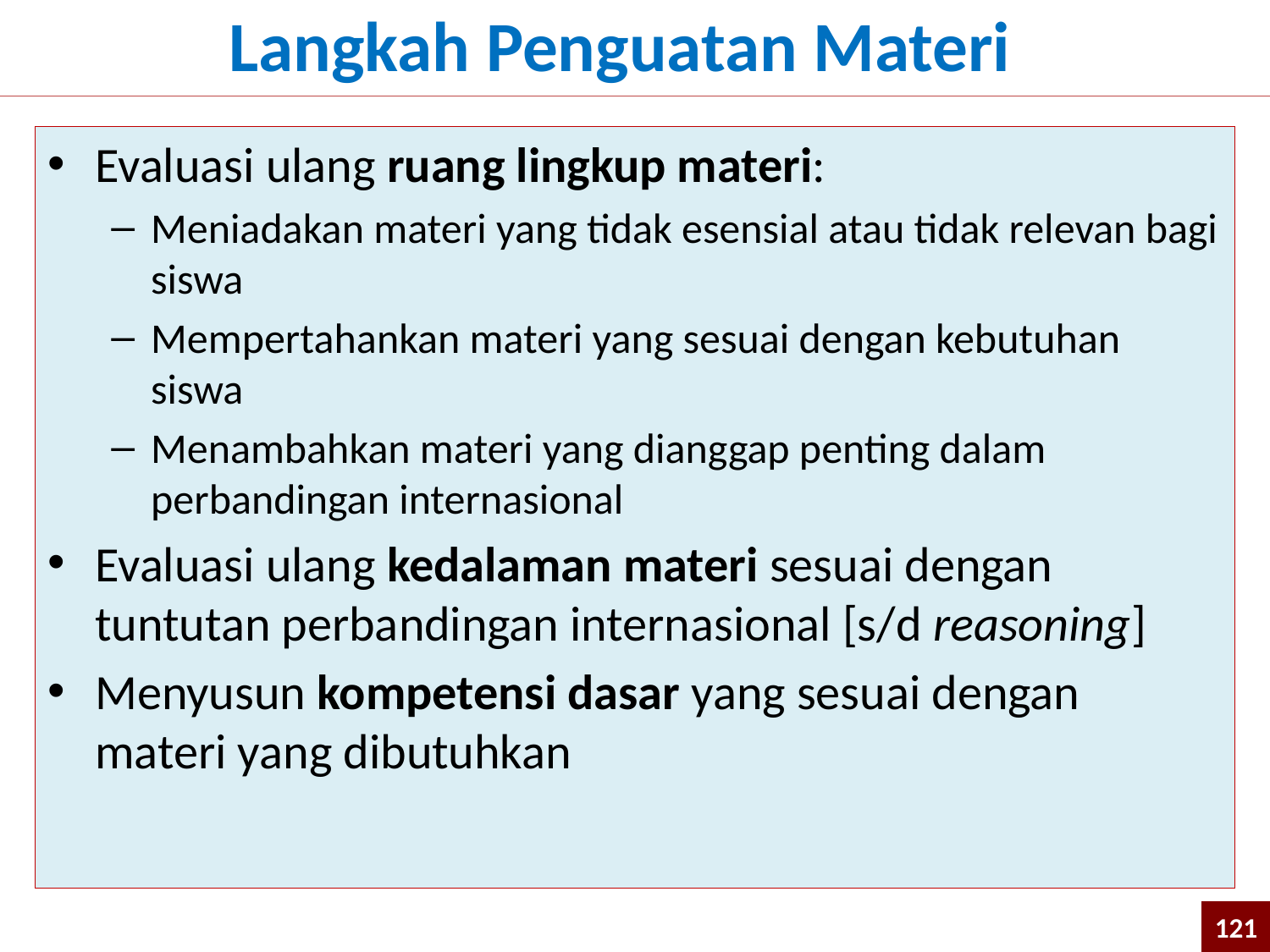

Langkah Penguatan Materi
Evaluasi ulang ruang lingkup materi:
Meniadakan materi yang tidak esensial atau tidak relevan bagi siswa
Mempertahankan materi yang sesuai dengan kebutuhan siswa
Menambahkan materi yang dianggap penting dalam perbandingan internasional
Evaluasi ulang kedalaman materi sesuai dengan tuntutan perbandingan internasional [s/d reasoning]
Menyusun kompetensi dasar yang sesuai dengan materi yang dibutuhkan
121